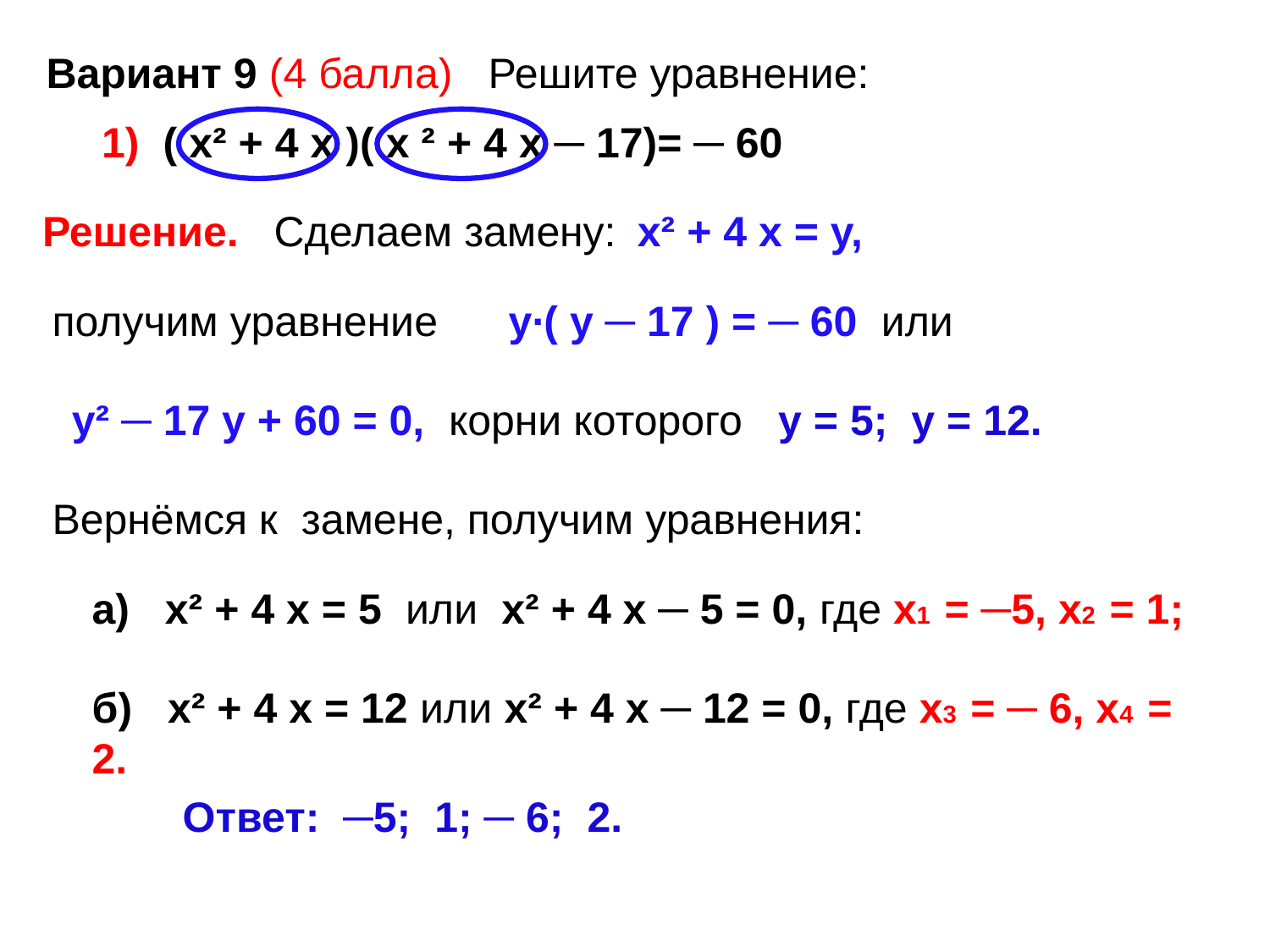

Вариант 9 (4 балла)   Решите уравнение:
1)  ( х² + 4 х )( х ² + 4 х ─ 17)= ─ 60

Решение.   Сделаем замену:
х² + 4 х = у,
получим уравнение
у∙( у ─ 17 ) = ─ 60  или
у² ─ 17 у + 60 = 0,  корни которого   у = 5;  у = 12.
Вернёмся к  замене, получим уравнения:
а)   х² + 4 х = 5  или  х² + 4 х ─ 5 = 0, где х1  = ─5, х2  = 1;
б)   х² + 4 х = 12 или х² + 4 х ─ 12 = 0, где х3  = ─ 6, х4  = 2.
Ответ:  ─5;  1; ─ 6;  2.